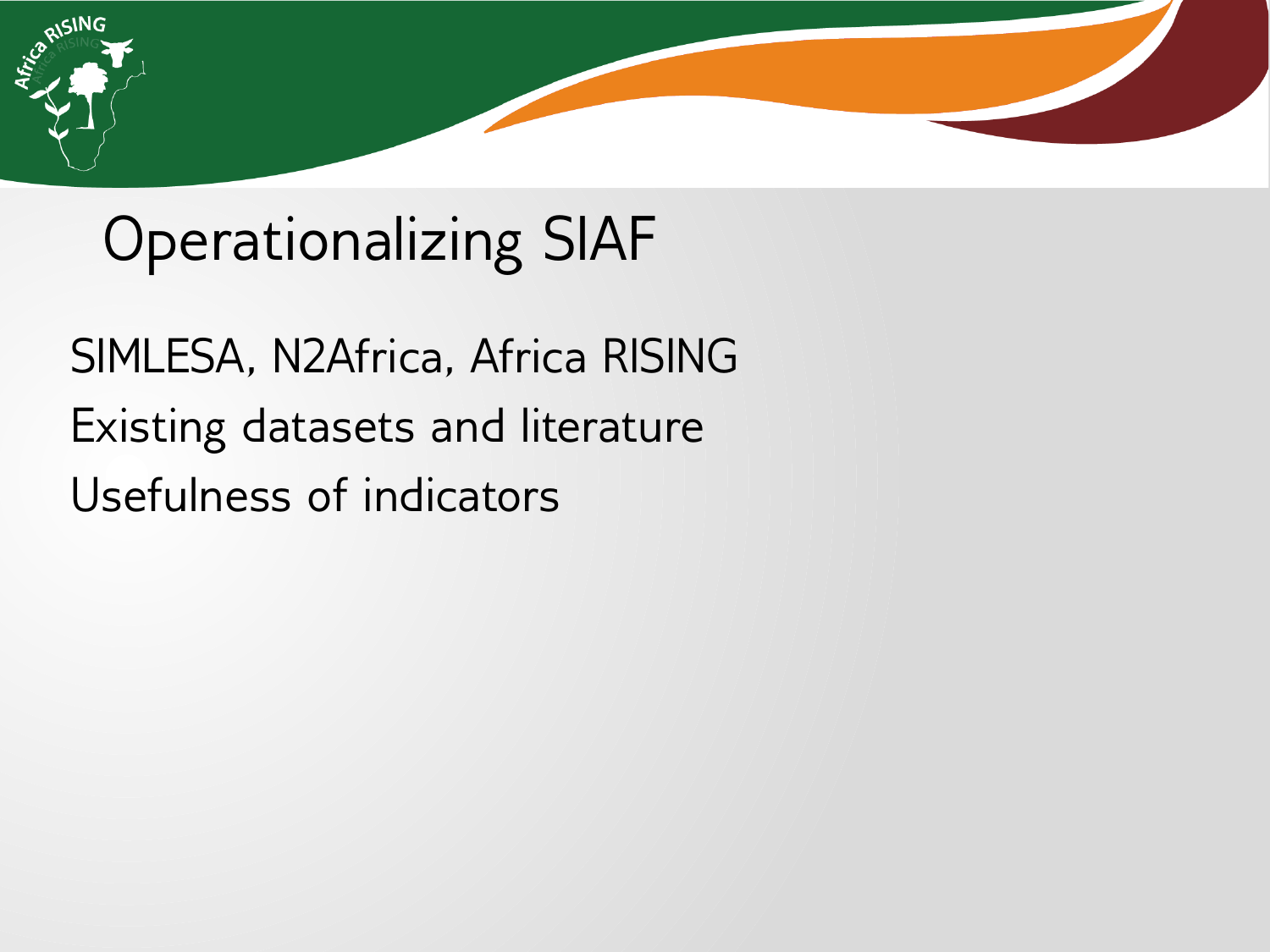

Operationalizing SIAF
SIMLESA, N2Africa, Africa RISING
Existing datasets and literature
Usefulness of indicators